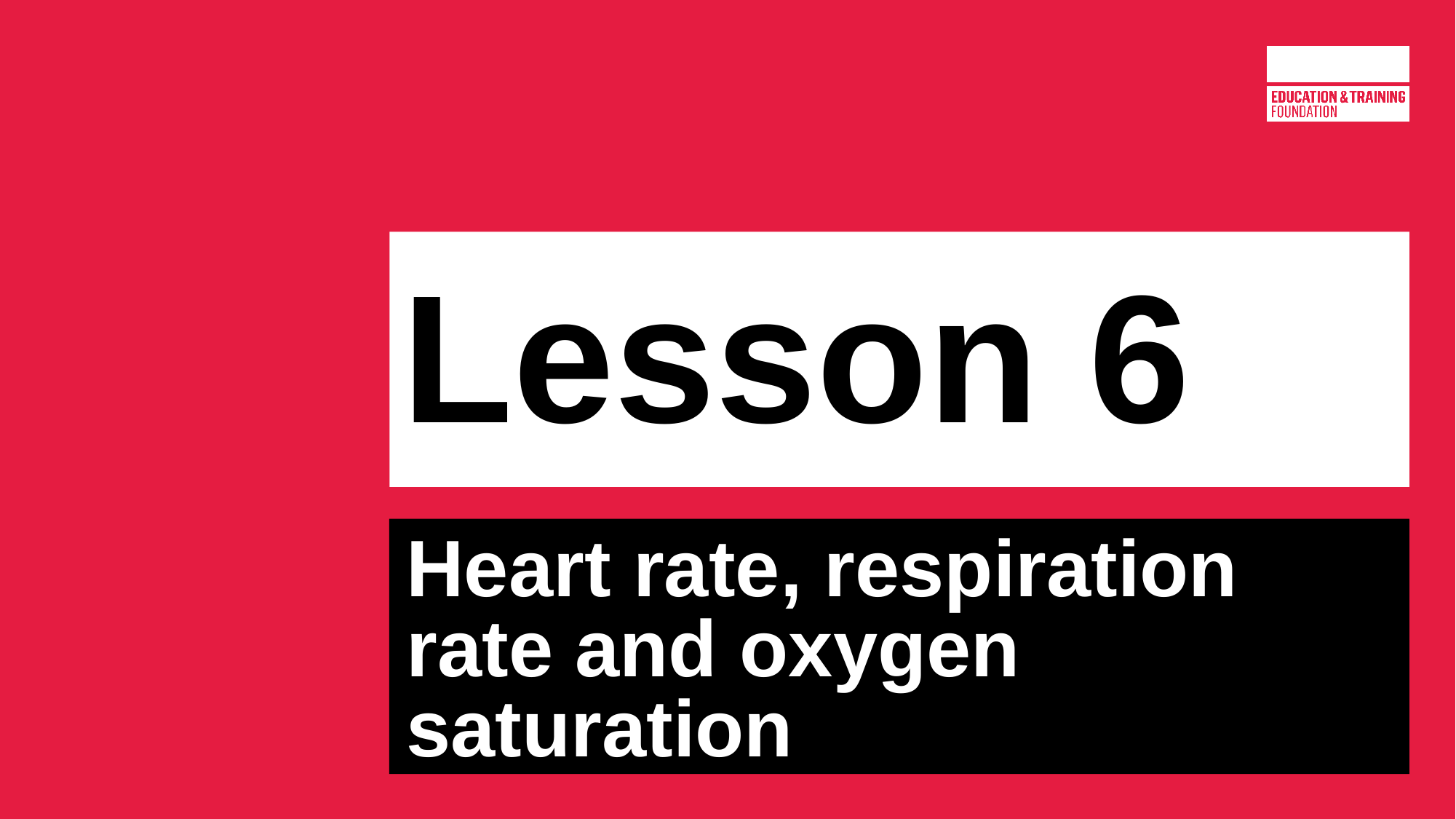

# Lesson 6
Heart rate, respiration rate and oxygen saturation